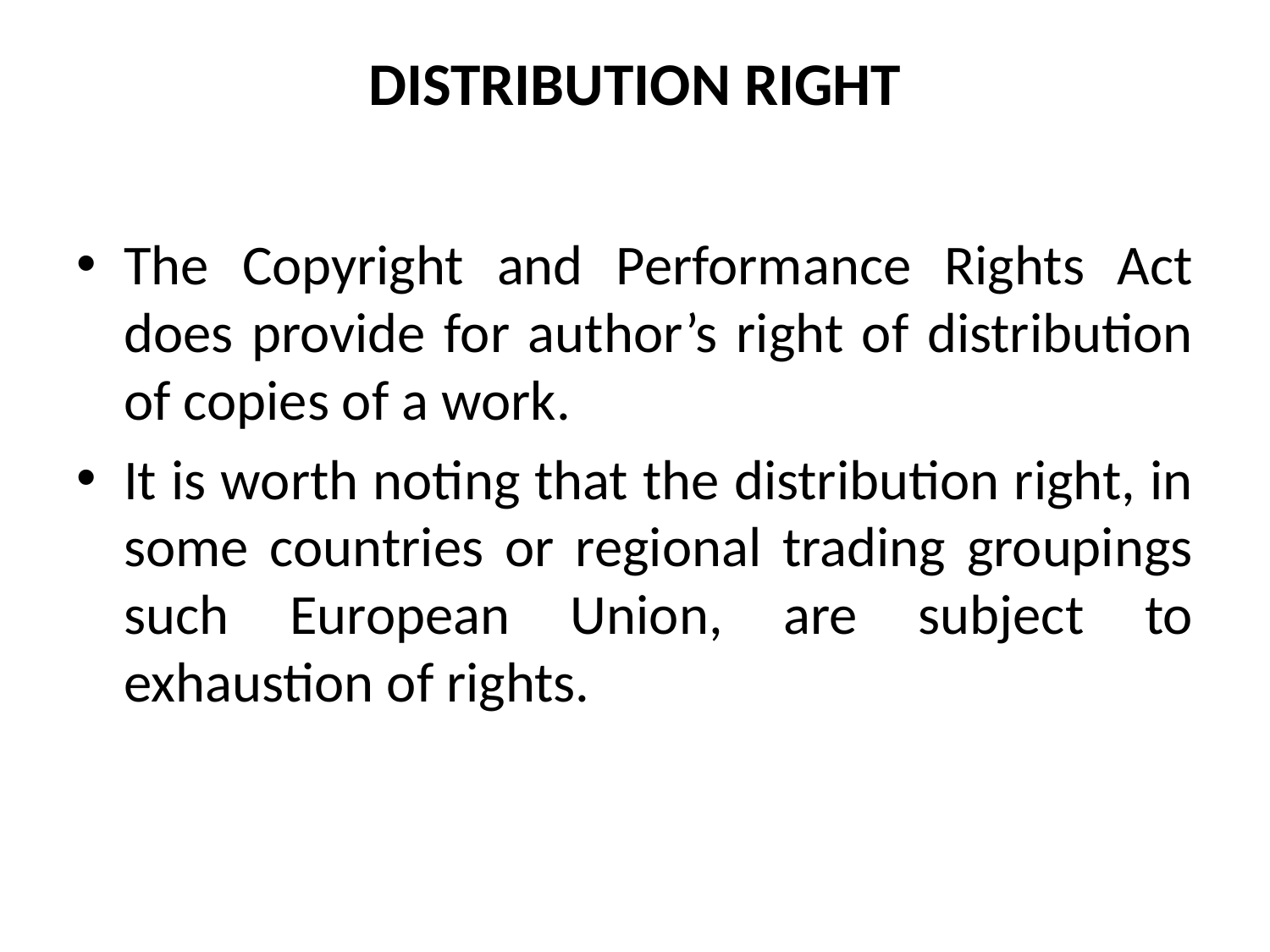

# DISTRIBUTION RIGHT
The Copyright and Performance Rights Act does provide for author’s right of distribution of copies of a work.
It is worth noting that the distribution right, in some countries or regional trading groupings such European Union, are subject to exhaustion of rights.